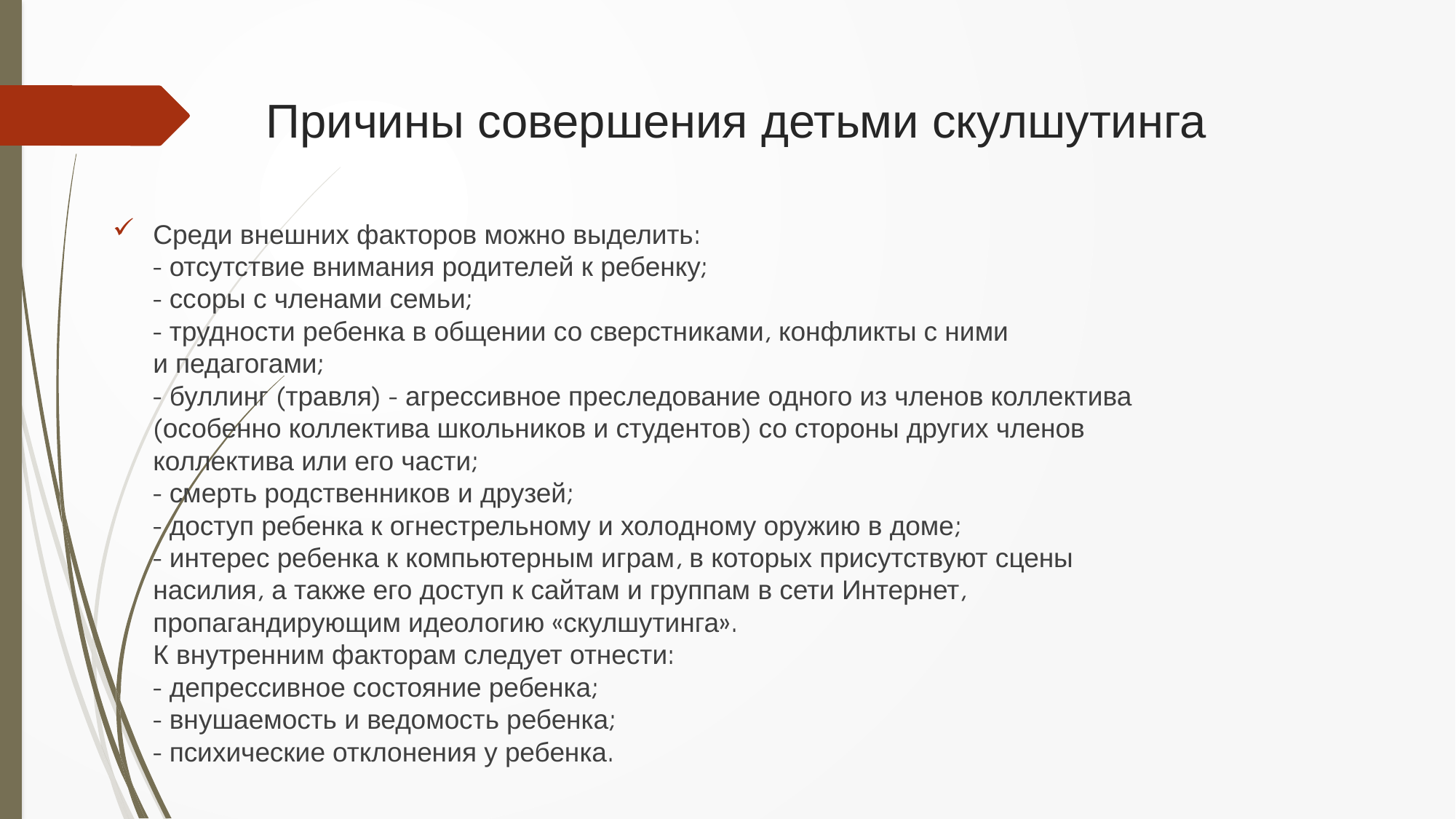

# Причины совершения детьми скулшутинга
Среди внешних факторов можно выделить:
- отсутствие внимания родителей к ребенку;
- ссоры с членами семьи;
- трудности ребенка в общении со сверстниками, конфликты с ними
и педагогами;
- буллинг (травля) - агрессивное преследование одного из членов коллектива
(особенно коллектива школьников и студентов) со стороны других членов
коллектива или его части;
- смерть родственников и друзей;
- доступ ребенка к огнестрельному и холодному оружию в доме;
- интерес ребенка к компьютерным играм, в которых присутствуют сцены
насилия, а также его доступ к сайтам и группам в сети Интернет,
пропагандирующим идеологию «скулшутинга».
К внутренним факторам следует отнести:
- депрессивное состояние ребенка;
- внушаемость и ведомость ребенка;
- психические отклонения у ребенка.